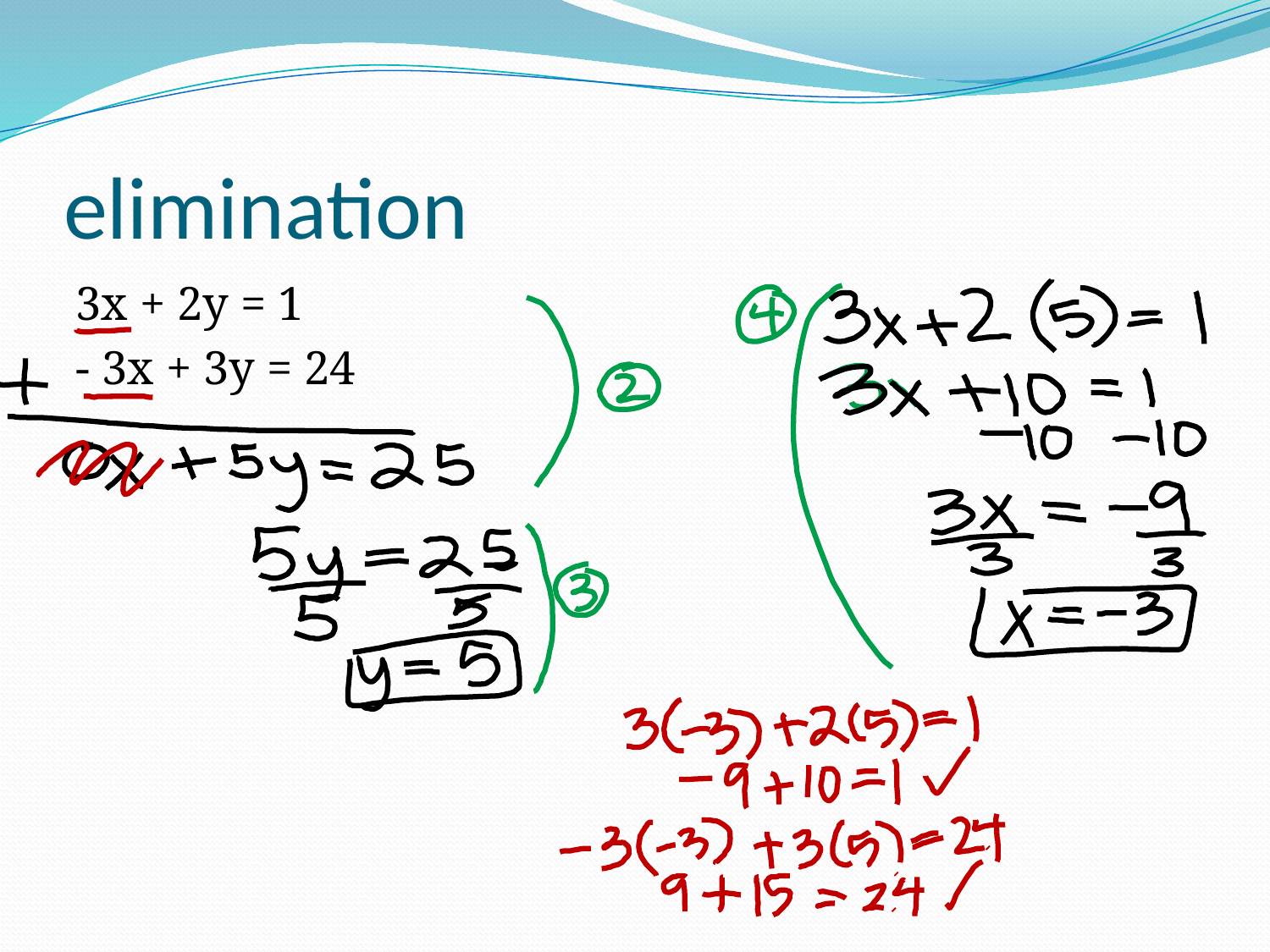

# elimination
3x + 2y = 1
- 3x + 3y = 24